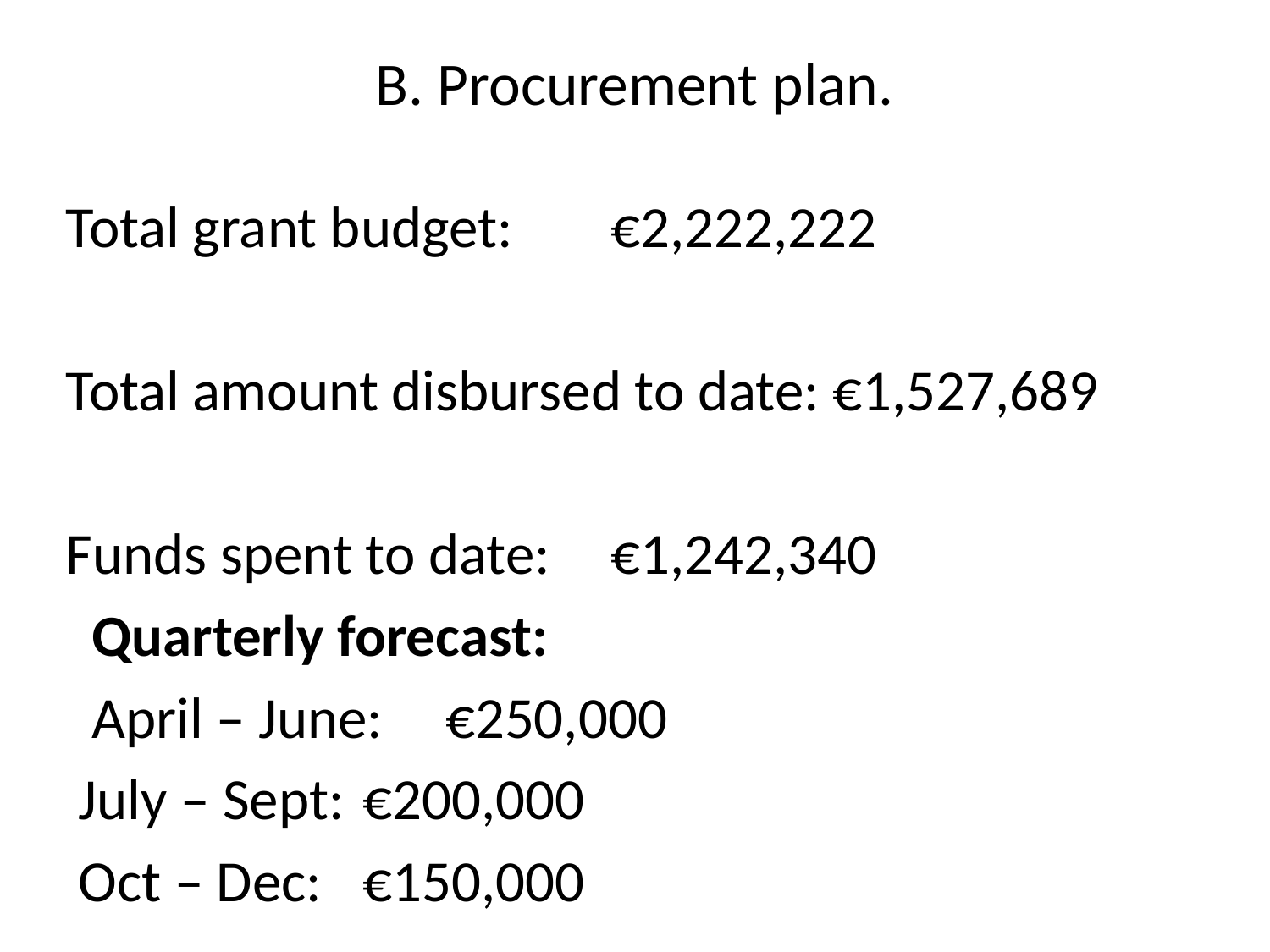

# B. Procurement plan.

Total grant budget:   	€2,222,222

Total amount disbursed to date: €1,527,689

Funds spent to date: 	€1,242,340
  Quarterly forecast:
  April – June: 	€250,000
 July – Sept: 	€200,000
 Oct – Dec: 	€150,000